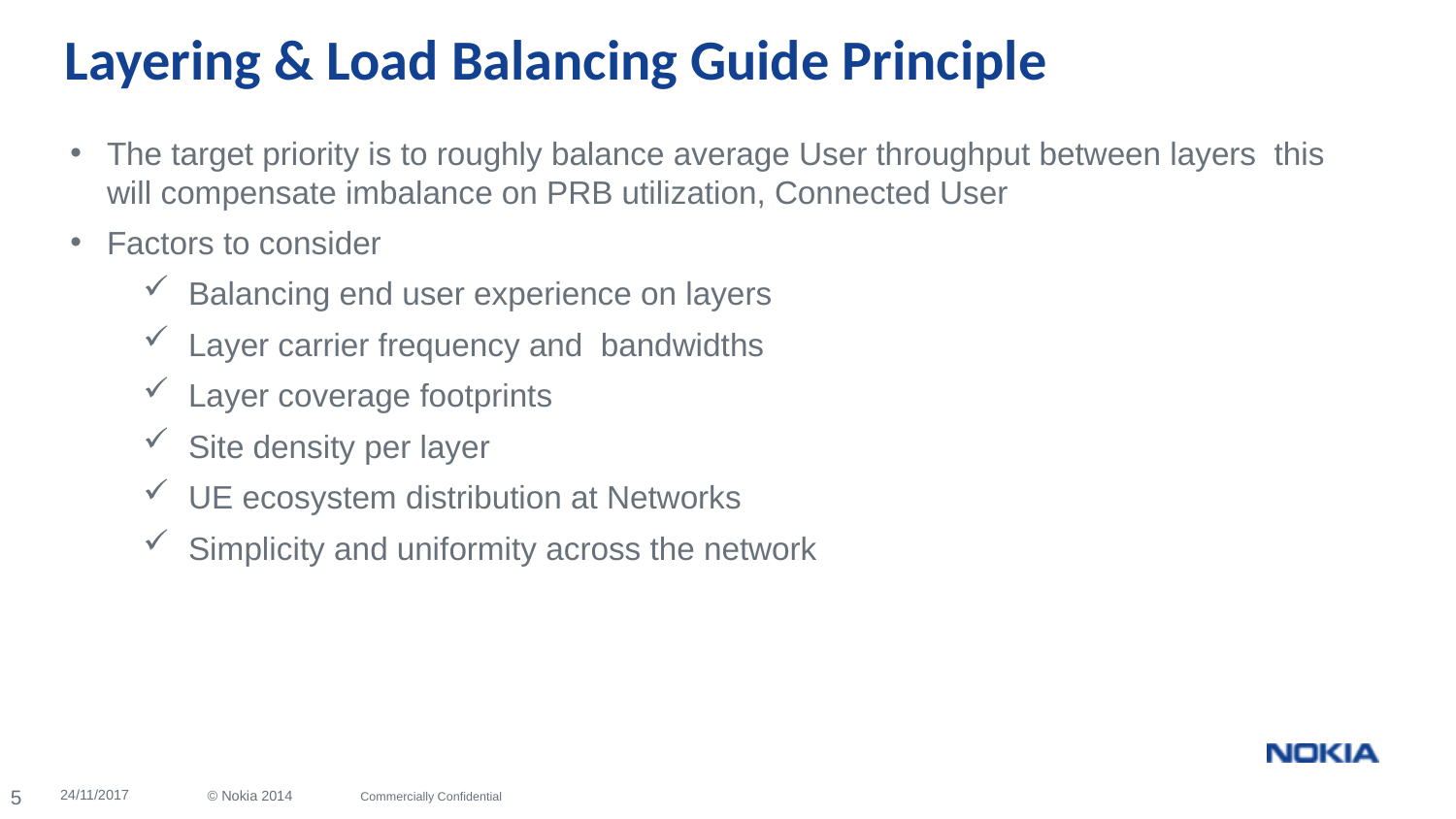

# Layering & Load Balancing Guide Principle
The target priority is to roughly balance average User throughput between layers  this will compensate imbalance on PRB utilization, Connected User
Factors to consider
Balancing end user experience on layers
Layer carrier frequency and  bandwidths
Layer coverage footprints
Site density per layer
UE ecosystem distribution at Networks
Simplicity and uniformity across the network